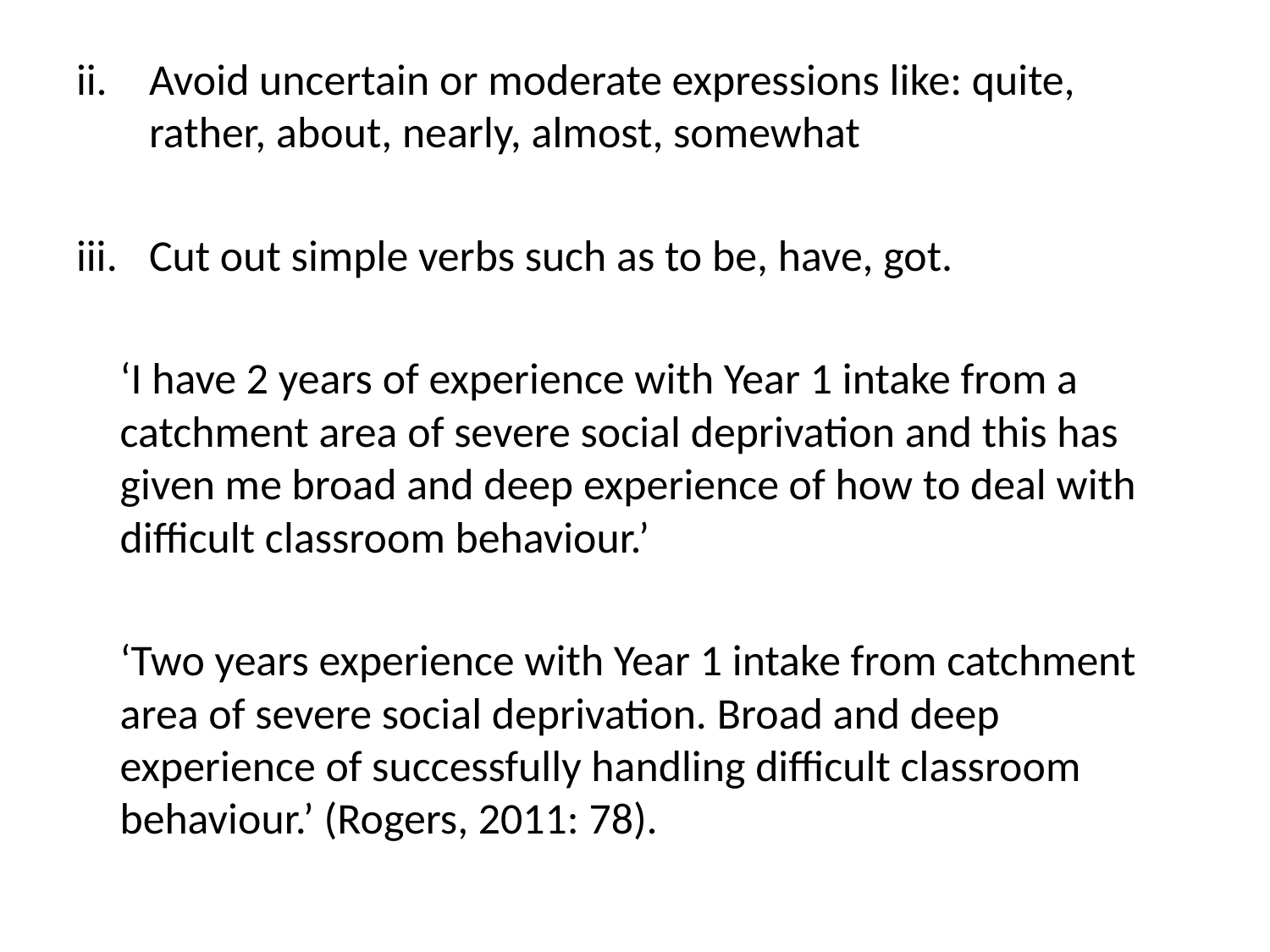

Avoid uncertain or moderate expressions like: quite, rather, about, nearly, almost, somewhat

Cut out simple verbs such as to be, have, got.

	‘I have 2 years of experience with Year 1 intake from a catchment area of severe social deprivation and this has given me broad and deep experience of how to deal with difficult classroom behaviour.’

	‘Two years experience with Year 1 intake from catchment area of severe social deprivation. Broad and deep experience of successfully handling difficult classroom behaviour.’ (Rogers, 2011: 78).